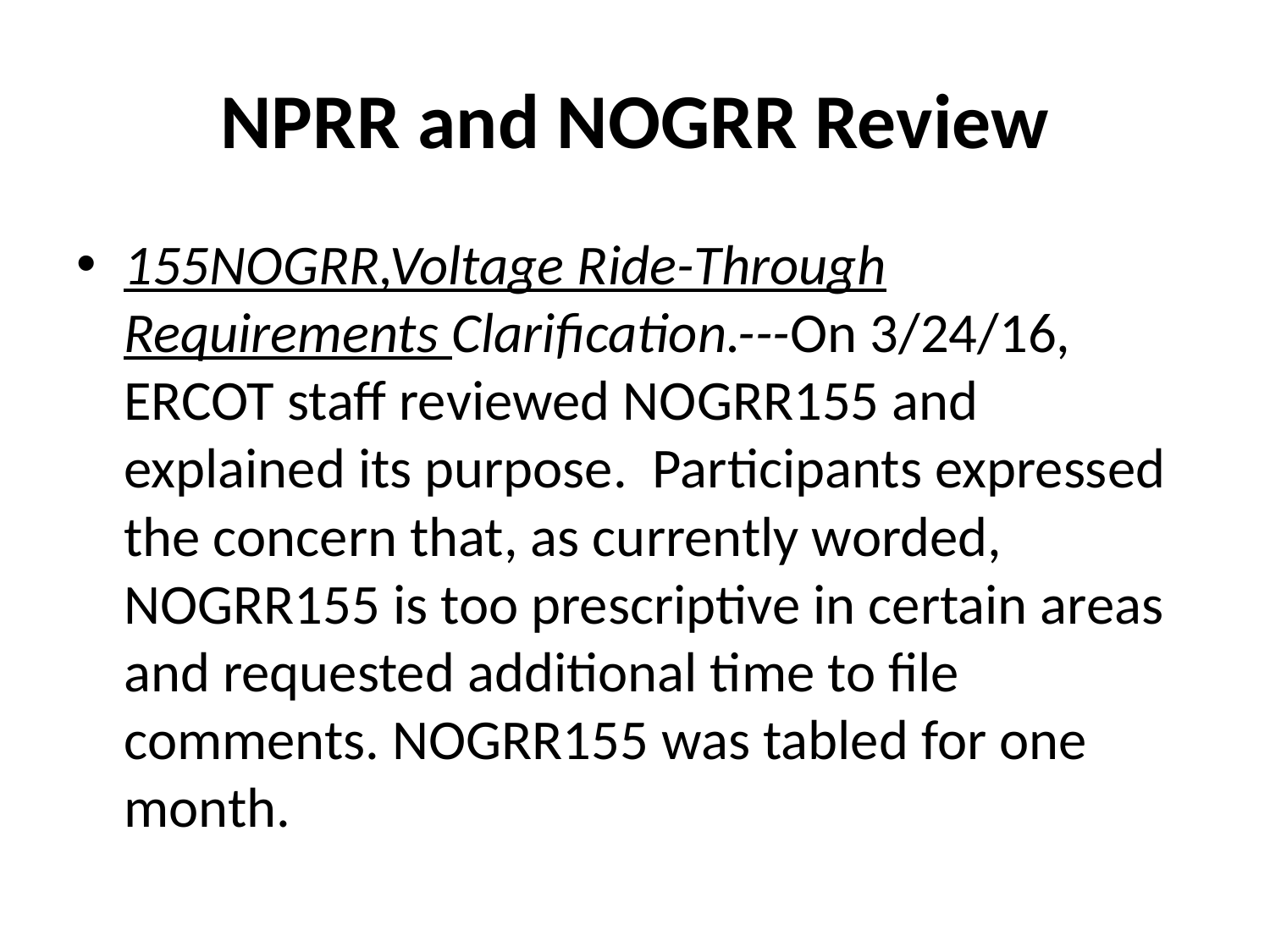

# NPRR and NOGRR Review
155NOGRR,Voltage Ride-Through Requirements Clarification.---On 3/24/16, ERCOT staff reviewed NOGRR155 and explained its purpose.  Participants expressed the concern that, as currently worded, NOGRR155 is too prescriptive in certain areas and requested additional time to file comments. NOGRR155 was tabled for one month.